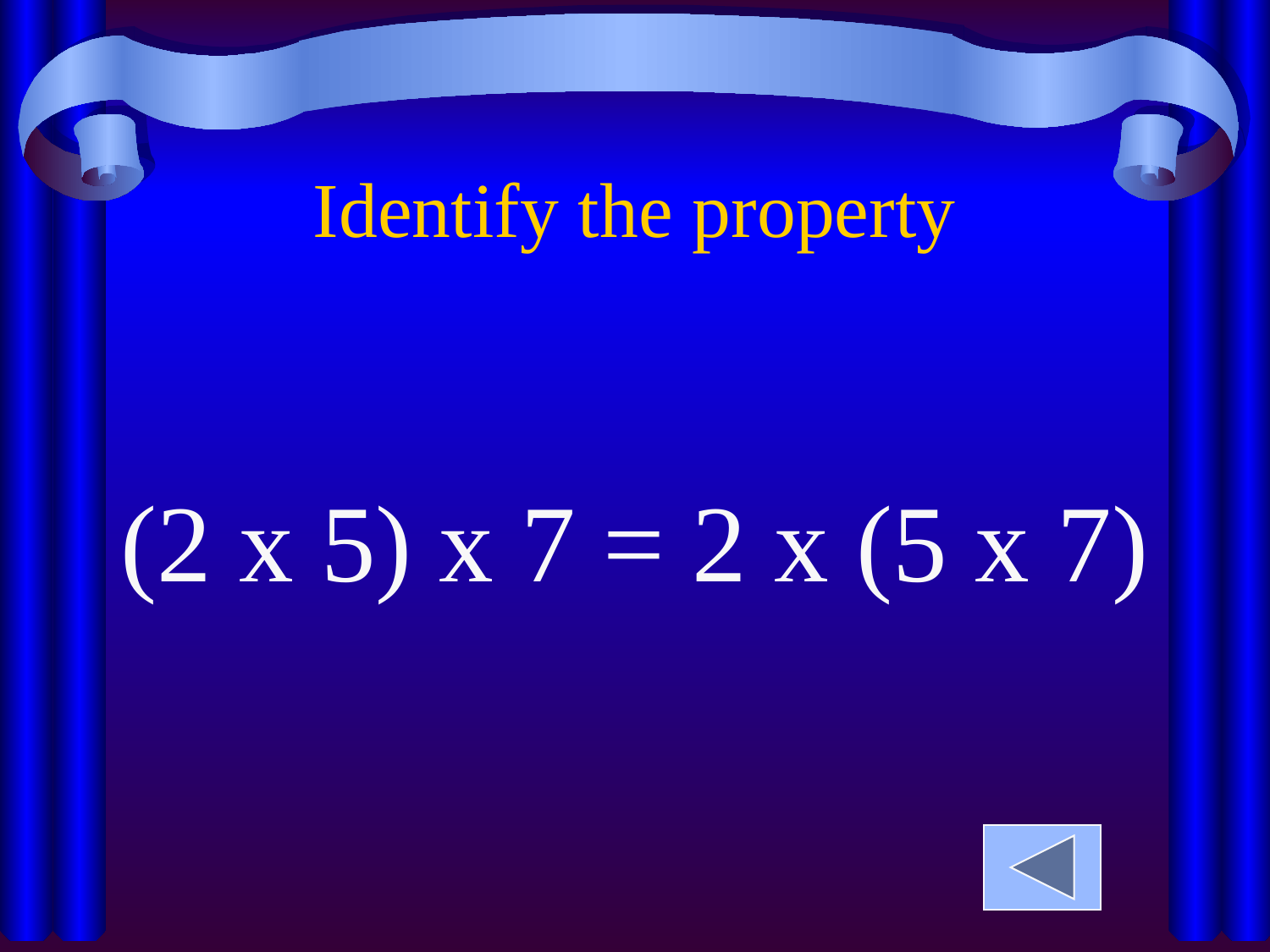

Identify the property

(2 x 5) x 7 = 2 x (5 x 7)